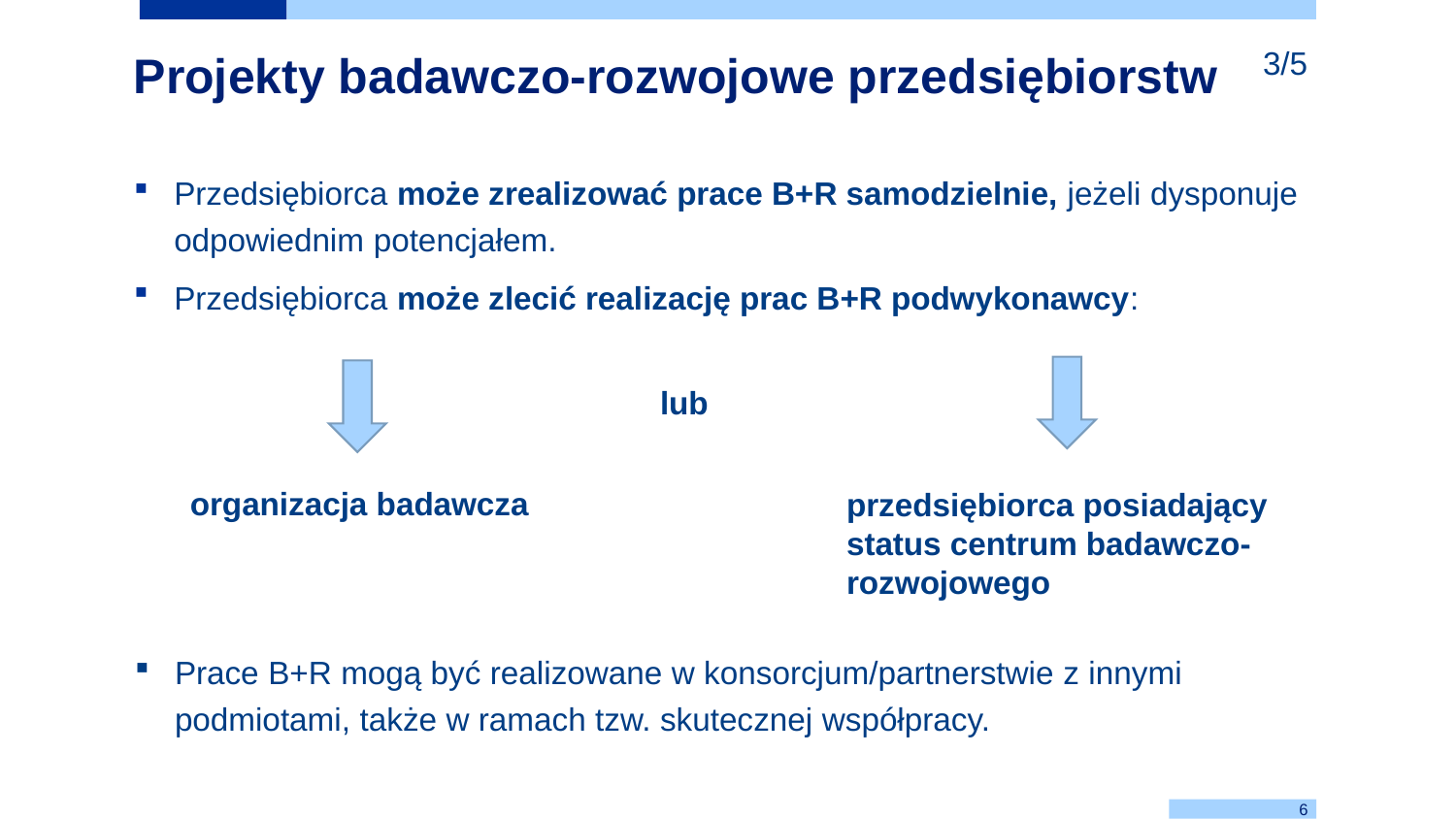

3/5
# Projekty badawczo-rozwojowe przedsiębiorstw
Przedsiębiorca może zrealizować prace B+R samodzielnie, jeżeli dysponuje odpowiednim potencjałem.
Przedsiębiorca może zlecić realizację prac B+R podwykonawcy:

lub
organizacja badawcza
przedsiębiorca posiadający status centrum badawczo-rozwojowego
Prace B+R mogą być realizowane w konsorcjum/partnerstwie z innymi podmiotami, także w ramach tzw. skutecznej współpracy.
6